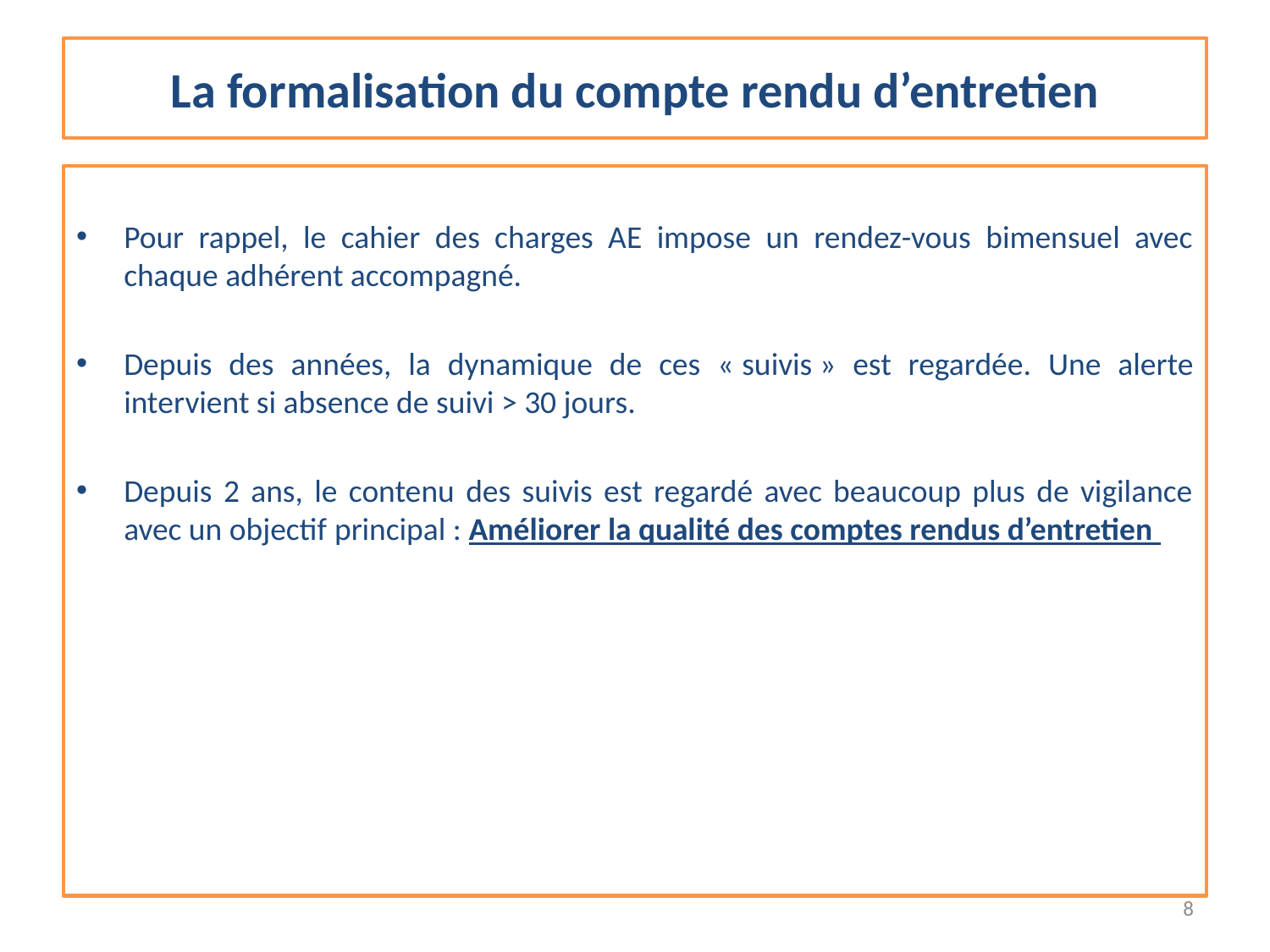

# La formalisation du compte rendu d’entretien

Pour rappel, le cahier des charges AE impose un rendez-vous bimensuel avec chaque adhérent accompagné.

Depuis des années, la dynamique de ces « suivis » est regardée. Une alerte intervient si absence de suivi > 30 jours.

Depuis 2 ans, le contenu des suivis est regardé avec beaucoup plus de vigilance avec un objectif principal : Améliorer la qualité des comptes rendus d’entretien

8